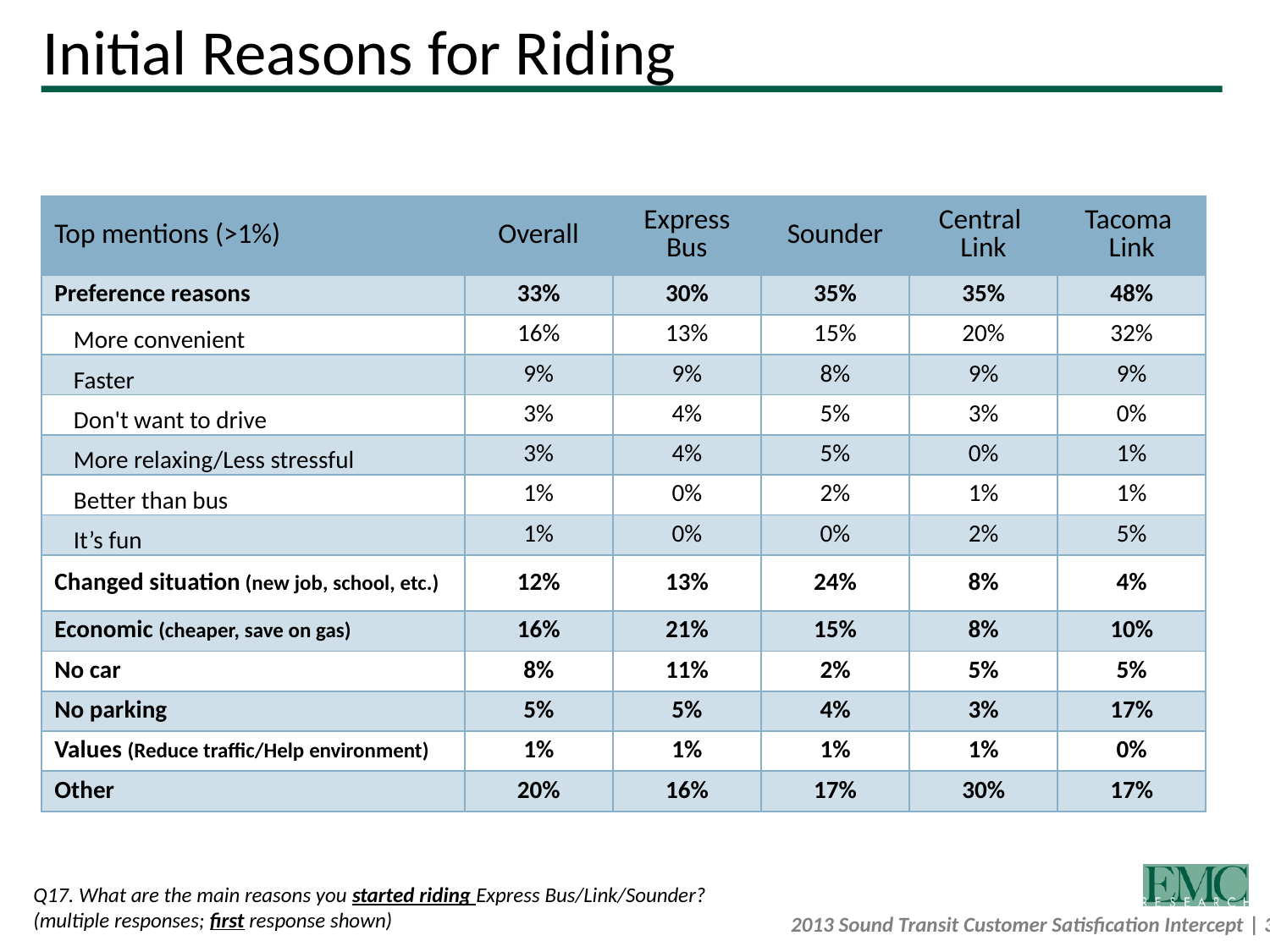

# Initial Reasons for Riding
| Top mentions (>1%) | Overall | Express Bus | Sounder | Central Link | Tacoma Link |
| --- | --- | --- | --- | --- | --- |
| Preference reasons | 33% | 30% | 35% | 35% | 48% |
| More convenient | 16% | 13% | 15% | 20% | 32% |
| Faster | 9% | 9% | 8% | 9% | 9% |
| Don't want to drive | 3% | 4% | 5% | 3% | 0% |
| More relaxing/Less stressful | 3% | 4% | 5% | 0% | 1% |
| Better than bus | 1% | 0% | 2% | 1% | 1% |
| It’s fun | 1% | 0% | 0% | 2% | 5% |
| Changed situation (new job, school, etc.) | 12% | 13% | 24% | 8% | 4% |
| Economic (cheaper, save on gas) | 16% | 21% | 15% | 8% | 10% |
| No car | 8% | 11% | 2% | 5% | 5% |
| No parking | 5% | 5% | 4% | 3% | 17% |
| Values (Reduce traffic/Help environment) | 1% | 1% | 1% | 1% | 0% |
| Other | 20% | 16% | 17% | 30% | 17% |
Q17. What are the main reasons you started riding Express Bus/Link/Sounder?
(multiple responses; first response shown)